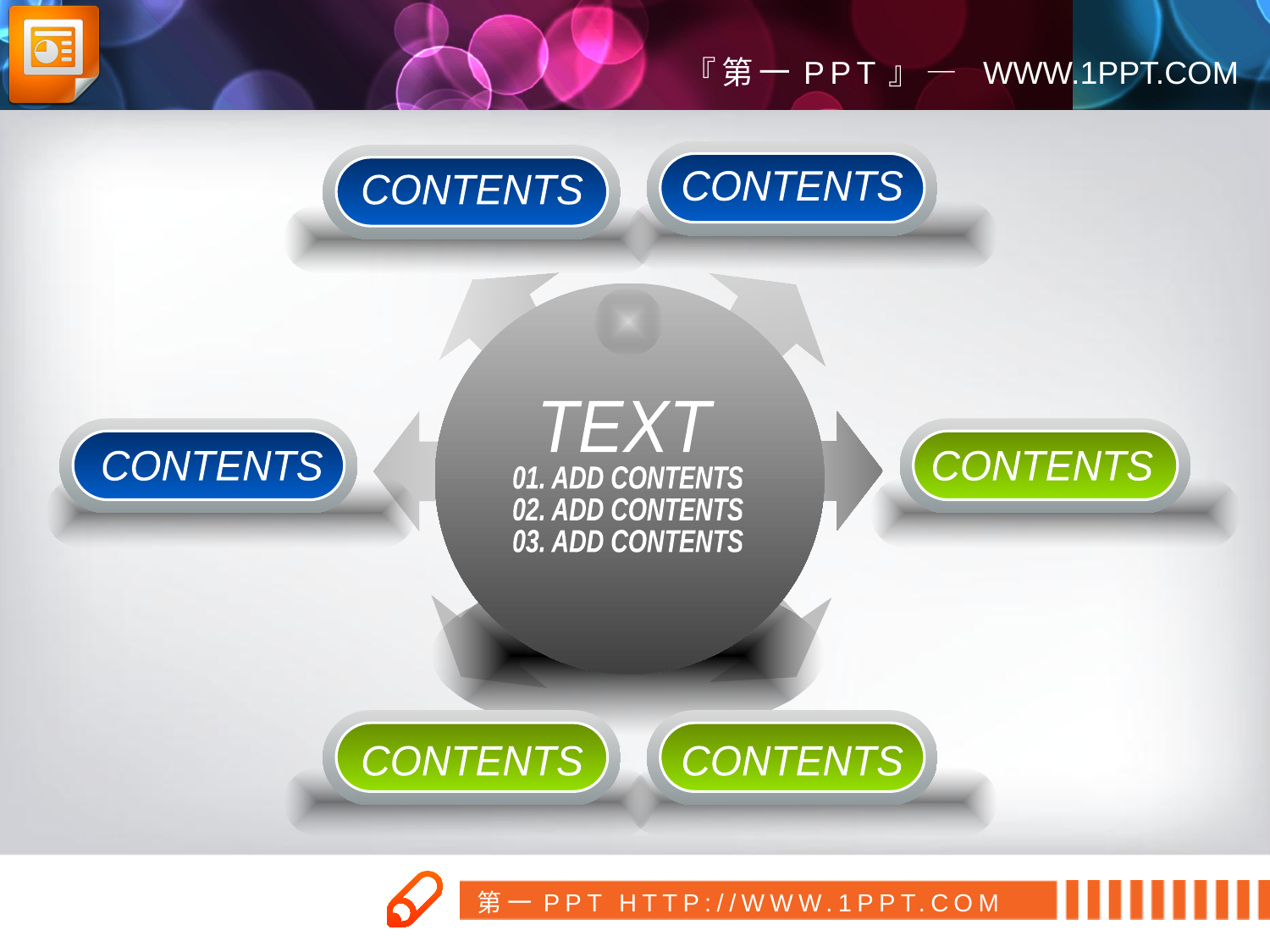

CONTENTS
CONTENTS

TEXT
01. ADD CONTENTS
02. ADD CONTENTS
03. ADD CONTENTS

CONTENTS
CONTENTS

CONTENTS
CONTENTS